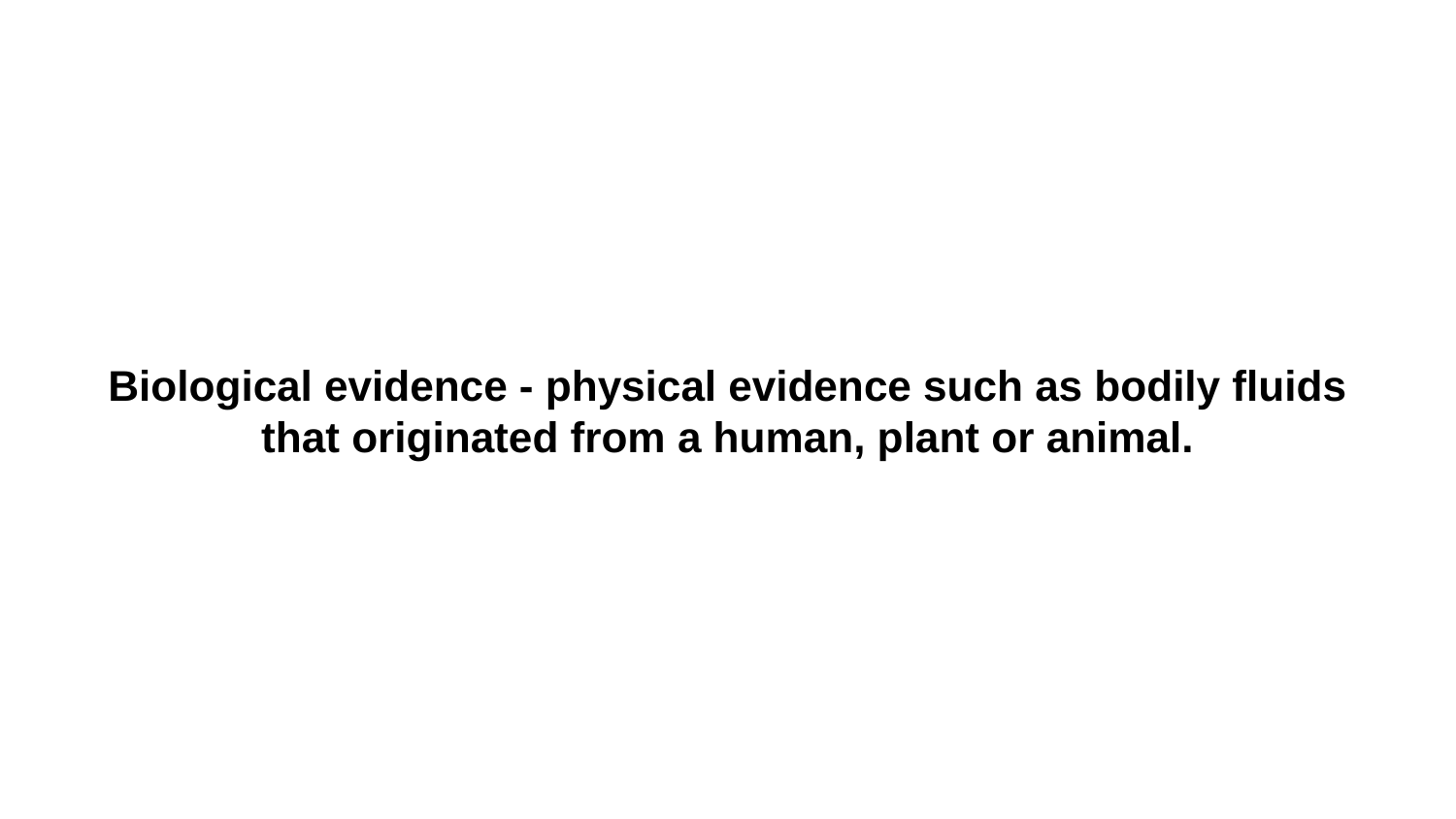

# Biological evidence - physical evidence such as bodily fluids that originated from a human, plant or animal.